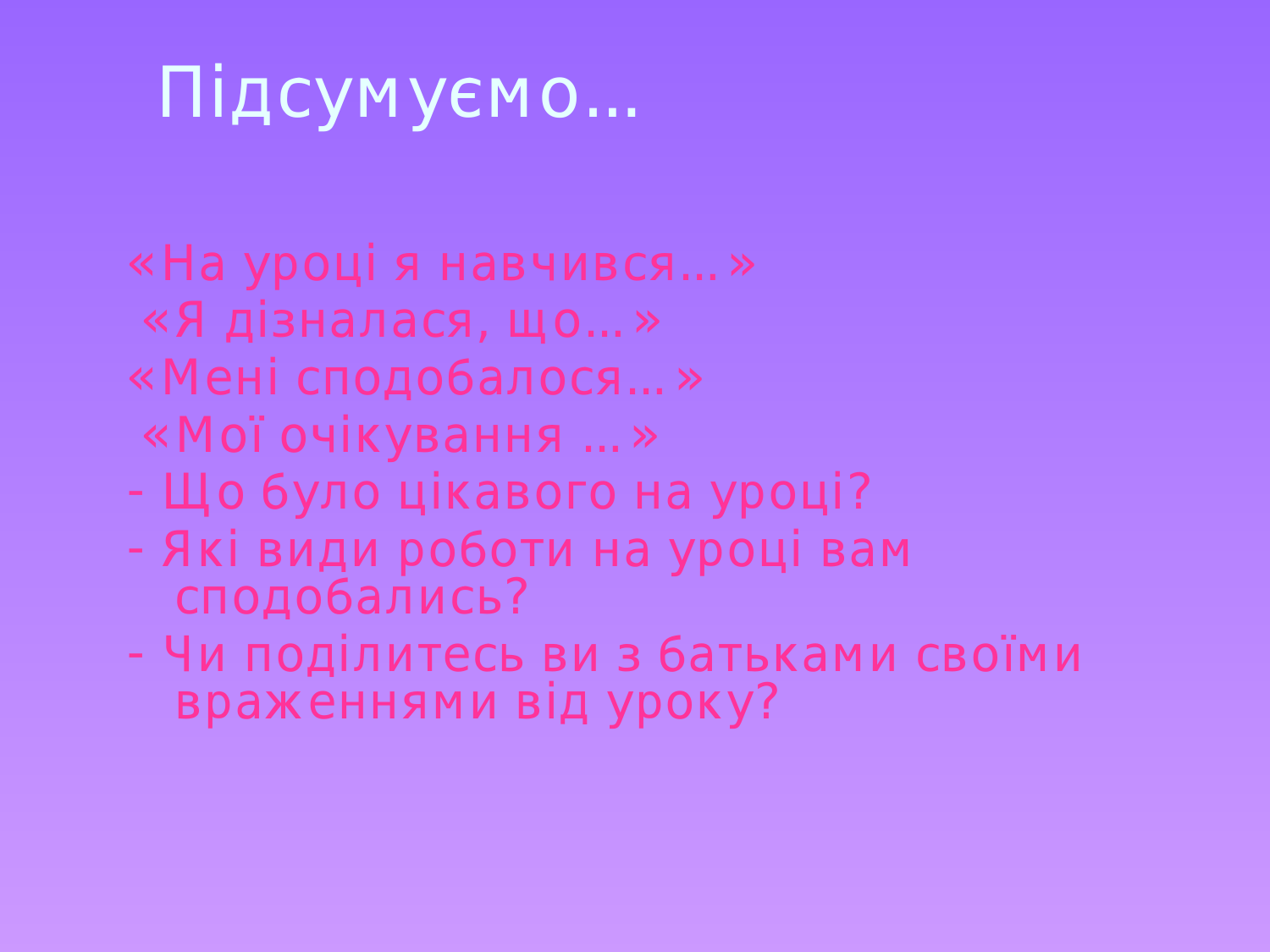

# Підсумуємо…
«На уроці я навчився…»
 «Я дізналася, що…»
«Мені сподобалося…»
 «Мої очікування …»
- Що було цікавого на уроці?
- Які види роботи на уроці вам сподобались?
- Чи поділитесь ви з батьками своїми враженнями від уроку?